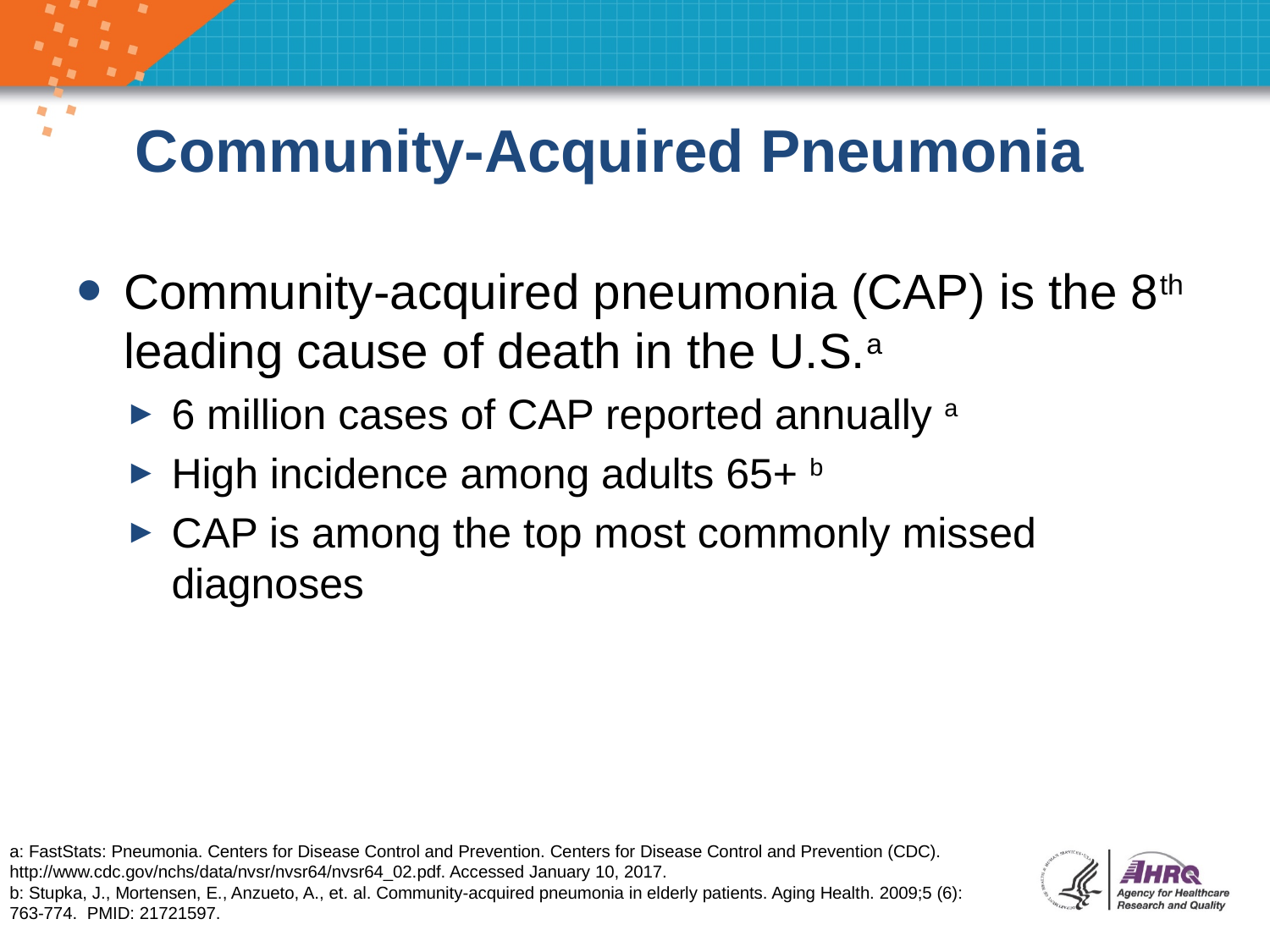

# Community-Acquired Pneumonia
Community-acquired pneumonia (CAP) is the 8th leading cause of death in the U.S.a
6 million cases of CAP reported annually a
High incidence among adults 65+ b
CAP is among the top most commonly missed diagnoses
a: FastStats: Pneumonia. Centers for Disease Control and Prevention. Centers for Disease Control and Prevention (CDC). http://www.cdc.gov/nchs/data/nvsr/nvsr64/nvsr64_02.pdf. Accessed January 10, 2017.
b: Stupka, J., Mortensen, E., Anzueto, A., et. al. Community-acquired pneumonia in elderly patients. Aging Health. 2009;5 (6): 763-774.  PMID: 21721597.